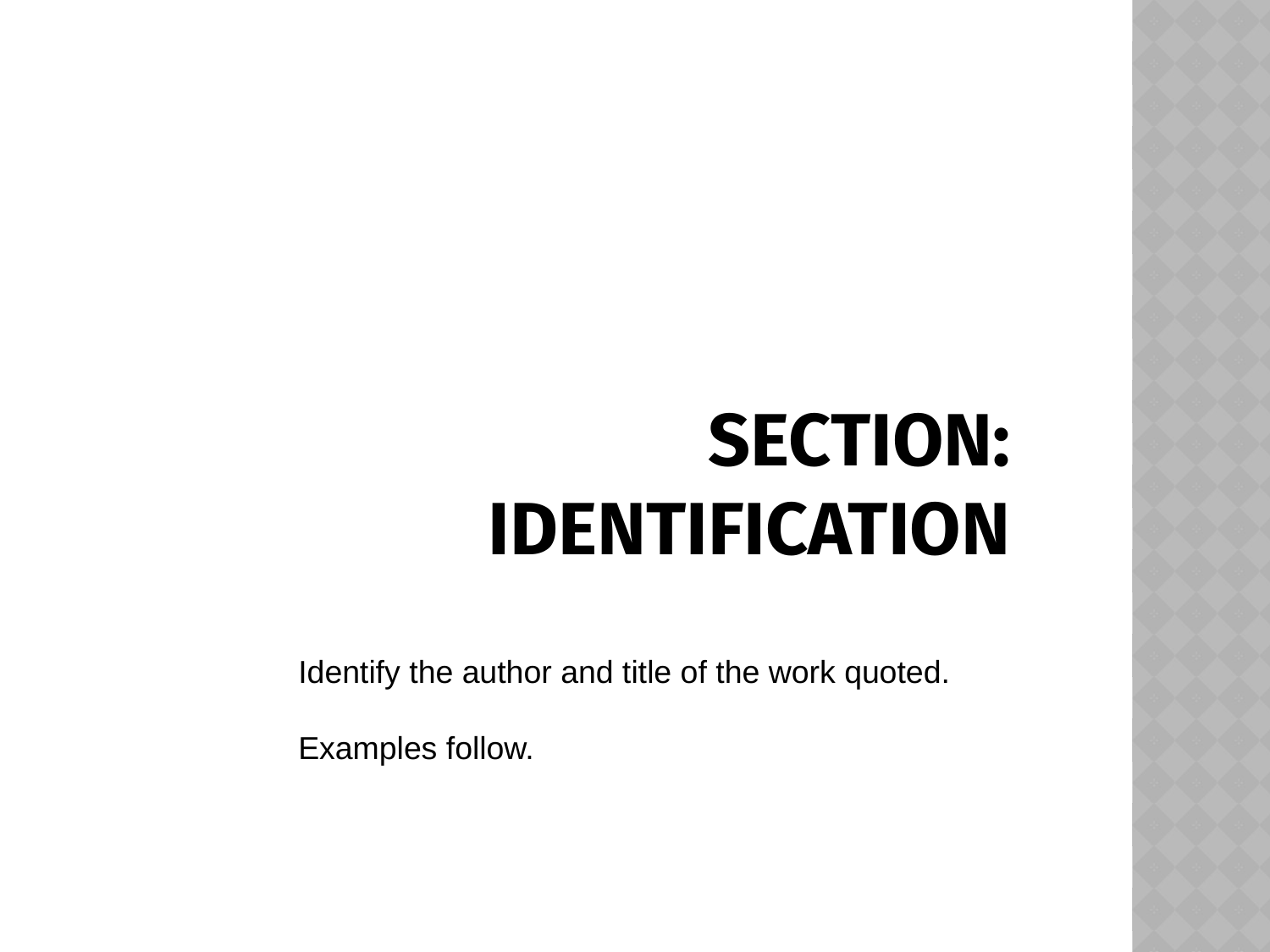

# Section: identification
Identify the author and title of the work quoted.

Examples follow.